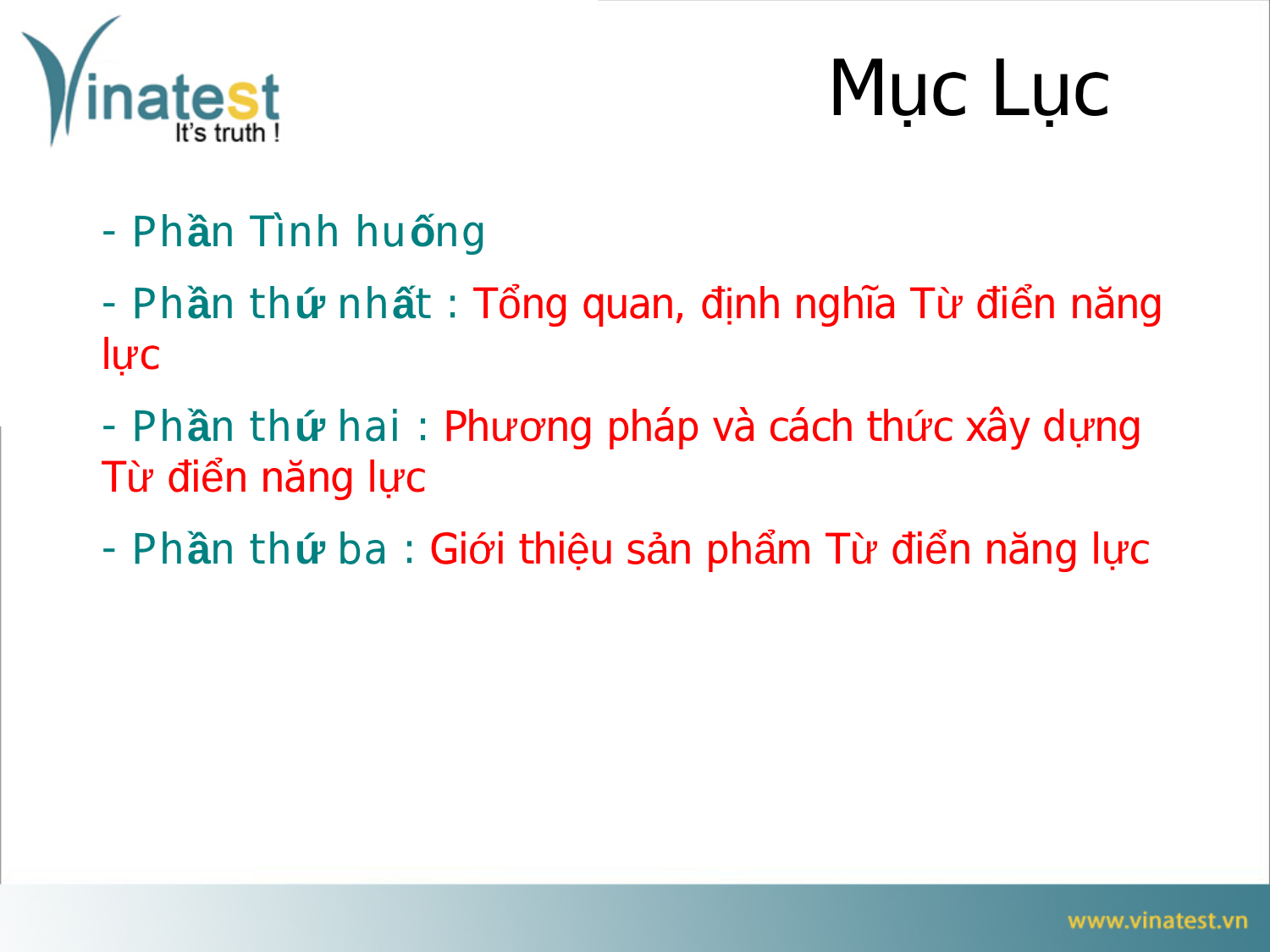

# Mục Lục
- Phần Tình huống
- Phần thứ nhất : Tổng quan, định nghĩa Từ điển năng lực
- Phần thứ hai : Phương pháp và cách thức xây dựng Từ điển năng lực
- Phần thứ ba : Giới thiệu sản phẩm Từ điển năng lực